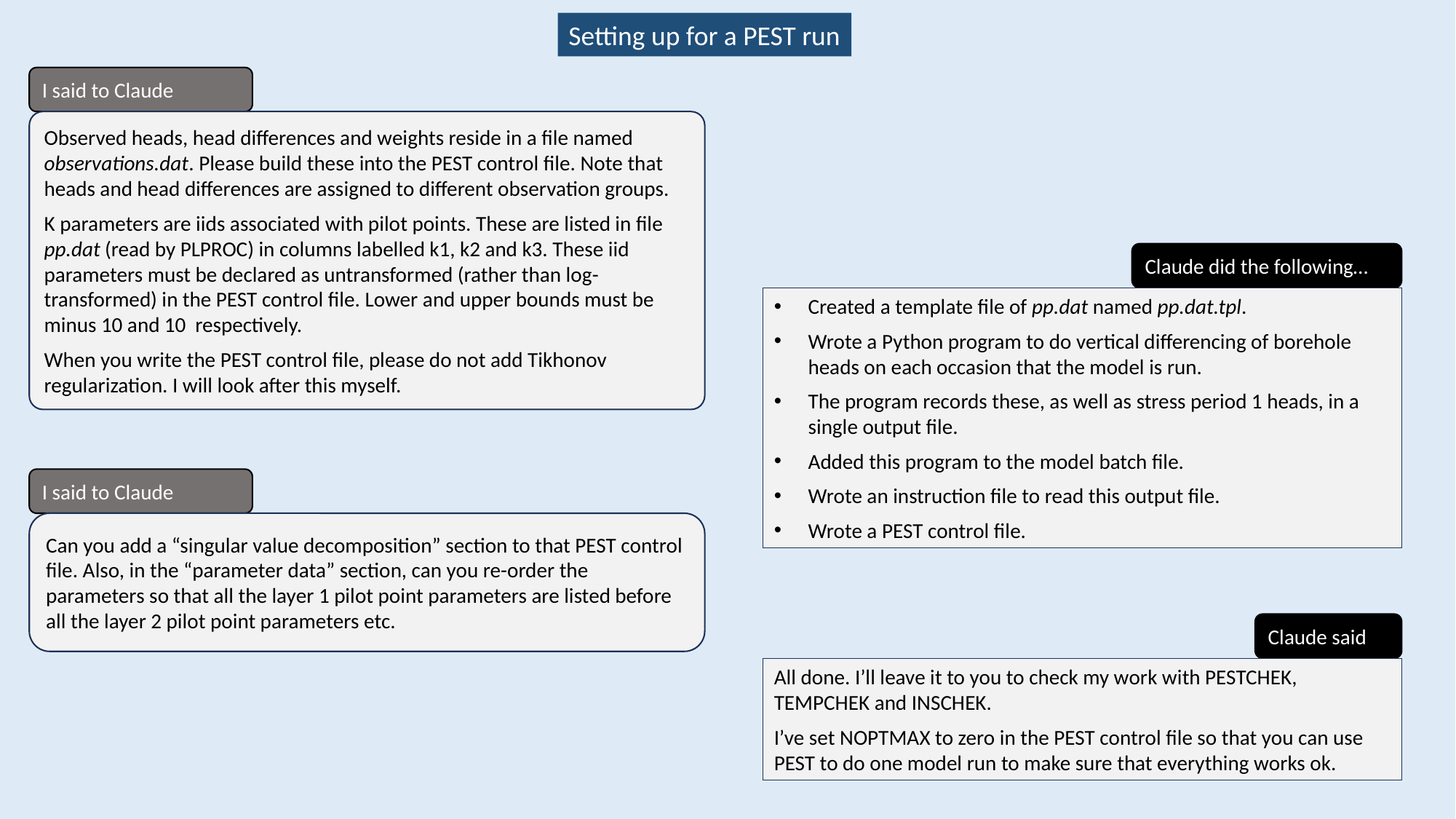

Setting up for a PEST run
I said to Claude
Observed heads, head differences and weights reside in a file named observations.dat. Please build these into the PEST control file. Note that heads and head differences are assigned to different observation groups.
K parameters are iids associated with pilot points. These are listed in file pp.dat (read by PLPROC) in columns labelled k1, k2 and k3. These iid parameters must be declared as untransformed (rather than log-transformed) in the PEST control file. Lower and upper bounds must be minus 10 and 10  respectively.
When you write the PEST control file, please do not add Tikhonov regularization. I will look after this myself.
Claude did the following…
Created a template file of pp.dat named pp.dat.tpl.
Wrote a Python program to do vertical differencing of borehole heads on each occasion that the model is run.
The program records these, as well as stress period 1 heads, in a single output file.
Added this program to the model batch file.
Wrote an instruction file to read this output file.
Wrote a PEST control file.
I said to Claude
Can you add a “singular value decomposition” section to that PEST control file. Also, in the “parameter data” section, can you re-order the parameters so that all the layer 1 pilot point parameters are listed before all the layer 2 pilot point parameters etc.
Claude said
All done. I’ll leave it to you to check my work with PESTCHEK, TEMPCHEK and INSCHEK.
I’ve set NOPTMAX to zero in the PEST control file so that you can use PEST to do one model run to make sure that everything works ok.